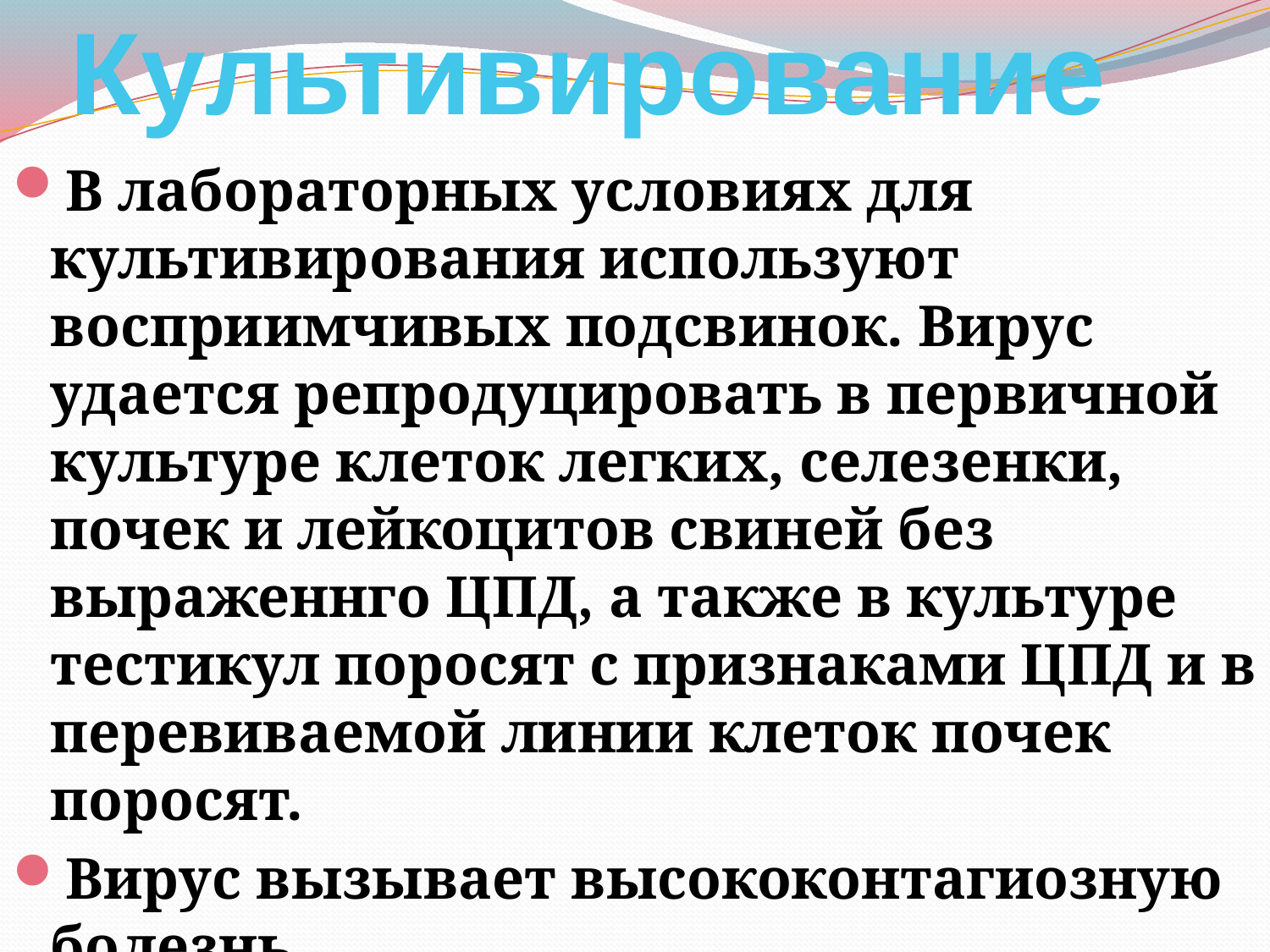

# Культивирование
В лабораторных условиях для культивирования используют восприимчивых подсвинок. Вирус  удается репродуцировать в первичной культуре клеток легких, селезенки, почек и лейкоцитов свиней без выраженнго ЦПД, а также в культуре тестикул поросят с признаками ЦПД и в перевиваемой линии клеток почек поросят.
Вирус вызывает высококонтагиозную болезнь.